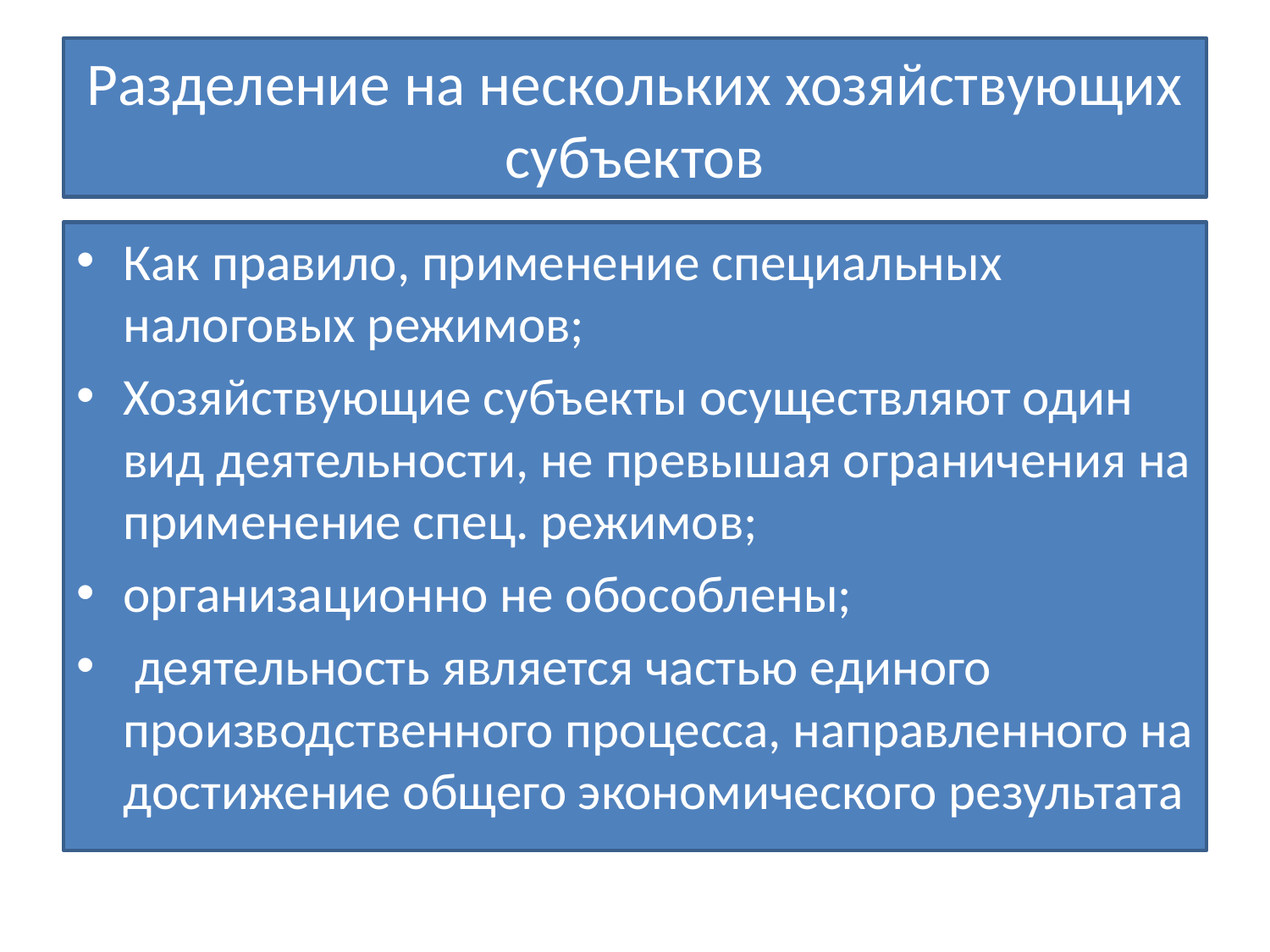

# Разделение на нескольких хозяйствующих субъектов
Как правило, применение специальных налоговых режимов;
Хозяйствующие субъекты осуществляют один вид деятельности, не превышая ограничения на применение спец. режимов;
организационно не обособлены;
 деятельность является частью единого производственного процесса, направленного на достижение общего экономического результата